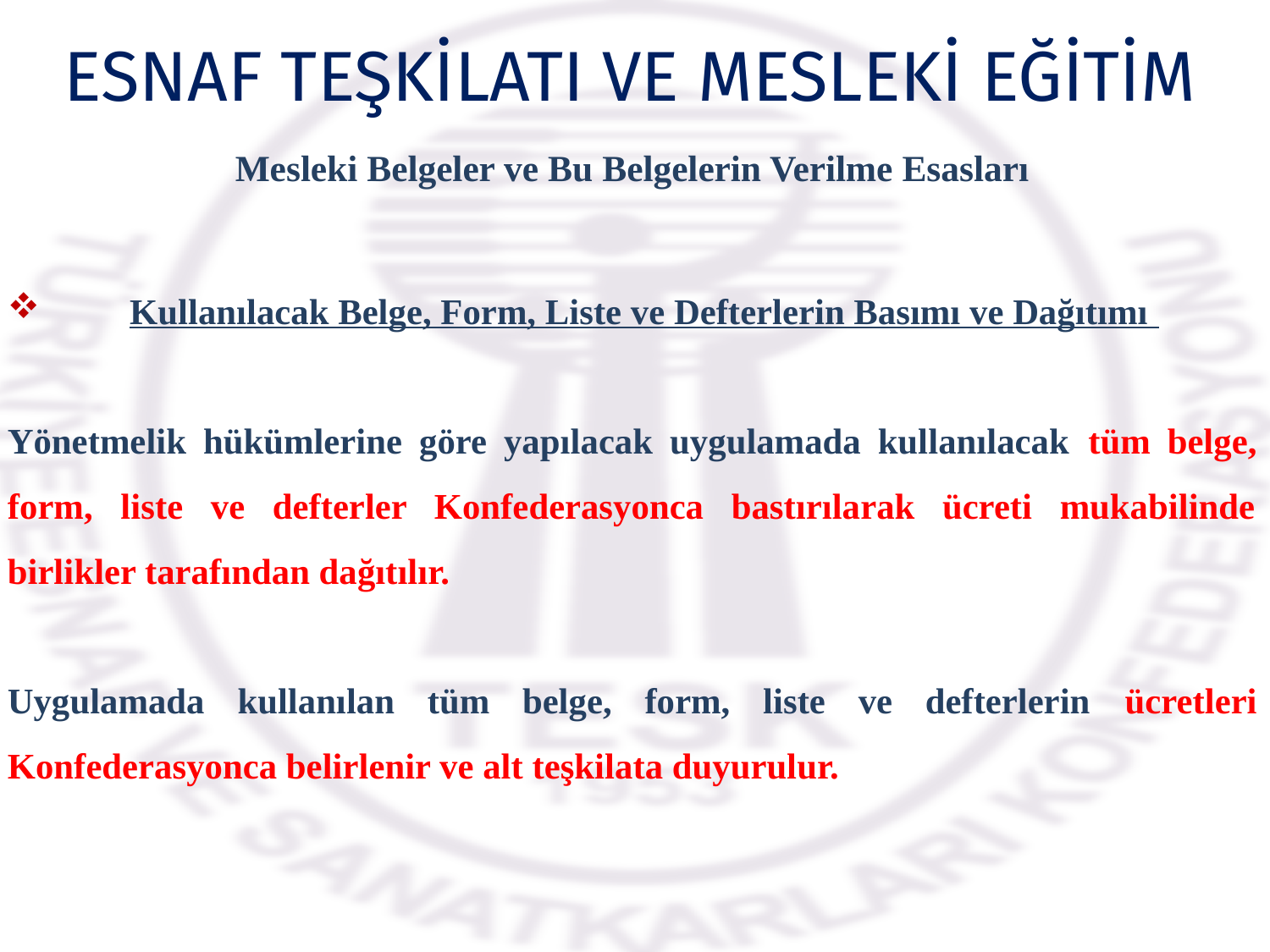

ESNAF TEŞKİLATI VE MESLEKİ EĞİTİM
Mesleki Belgeler ve Bu Belgelerin Verilme Esasları

Kullanılacak Belge, Form, Liste ve Defterlerin Basımı ve Dağıtımı

Yönetmelik hükümlerine göre yapılacak uygulamada kullanılacak tüm belge, form, liste ve defterler Konfederasyonca bastırılarak ücreti mukabilinde birlikler tarafından dağıtılır.

Uygulamada kullanılan tüm belge, form, liste ve defterlerin ücretleri Konfederasyonca belirlenir ve alt teşkilata duyurulur.